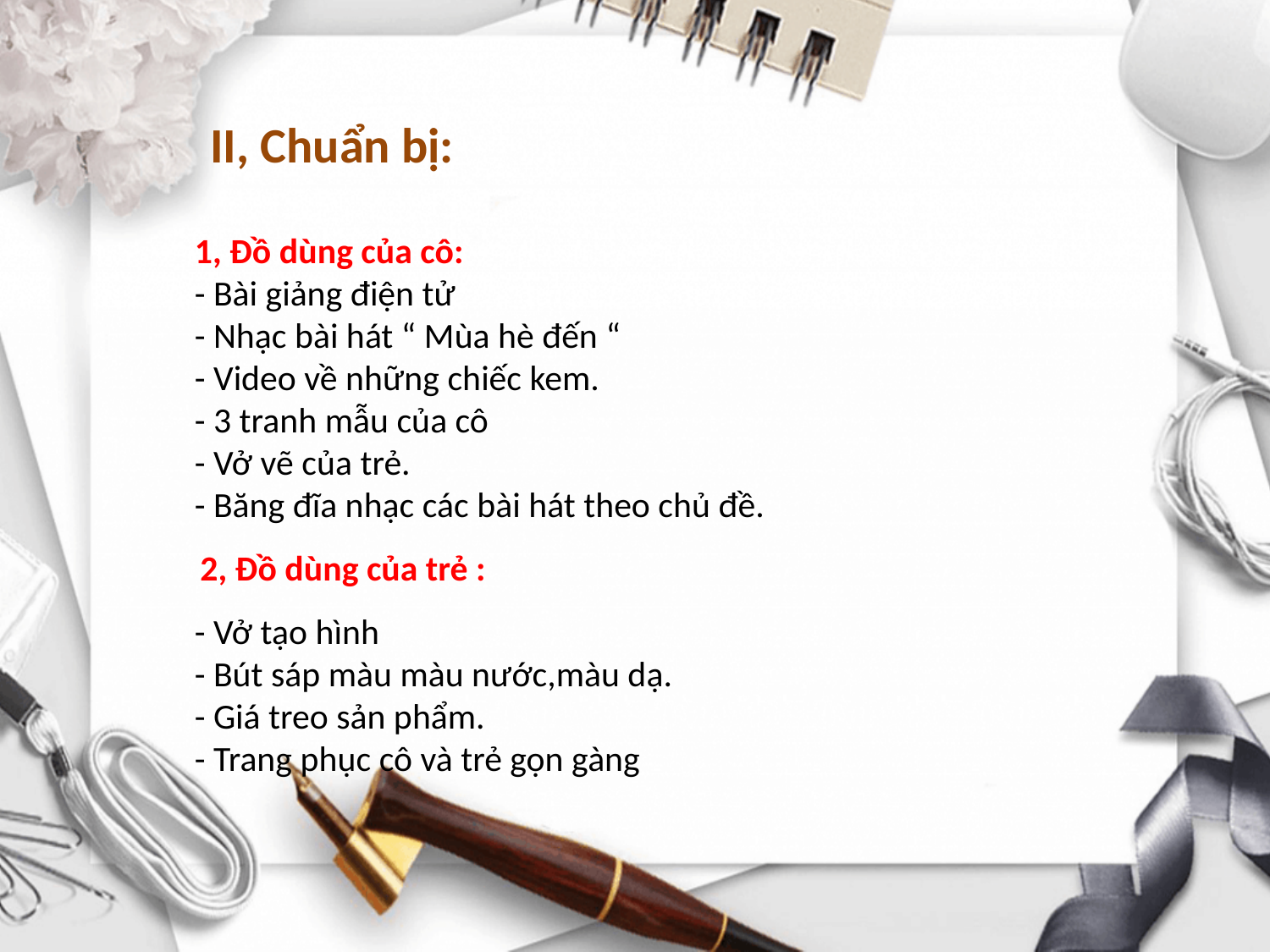

II, Chuẩn bị:
1, Đồ dùng của cô:
- Bài giảng điện tử
- Nhạc bài hát “ Mùa hè đến “
- Video về những chiếc kem.
- 3 tranh mẫu của cô
- Vở vẽ của trẻ.
- Băng đĩa nhạc các bài hát theo chủ đề.

- Vở tạo hình
- Bút sáp màu màu nước,màu dạ.
- Giá treo sản phẩm.
- Trang phục cô và trẻ gọn gàng

2, Đồ dùng của trẻ :